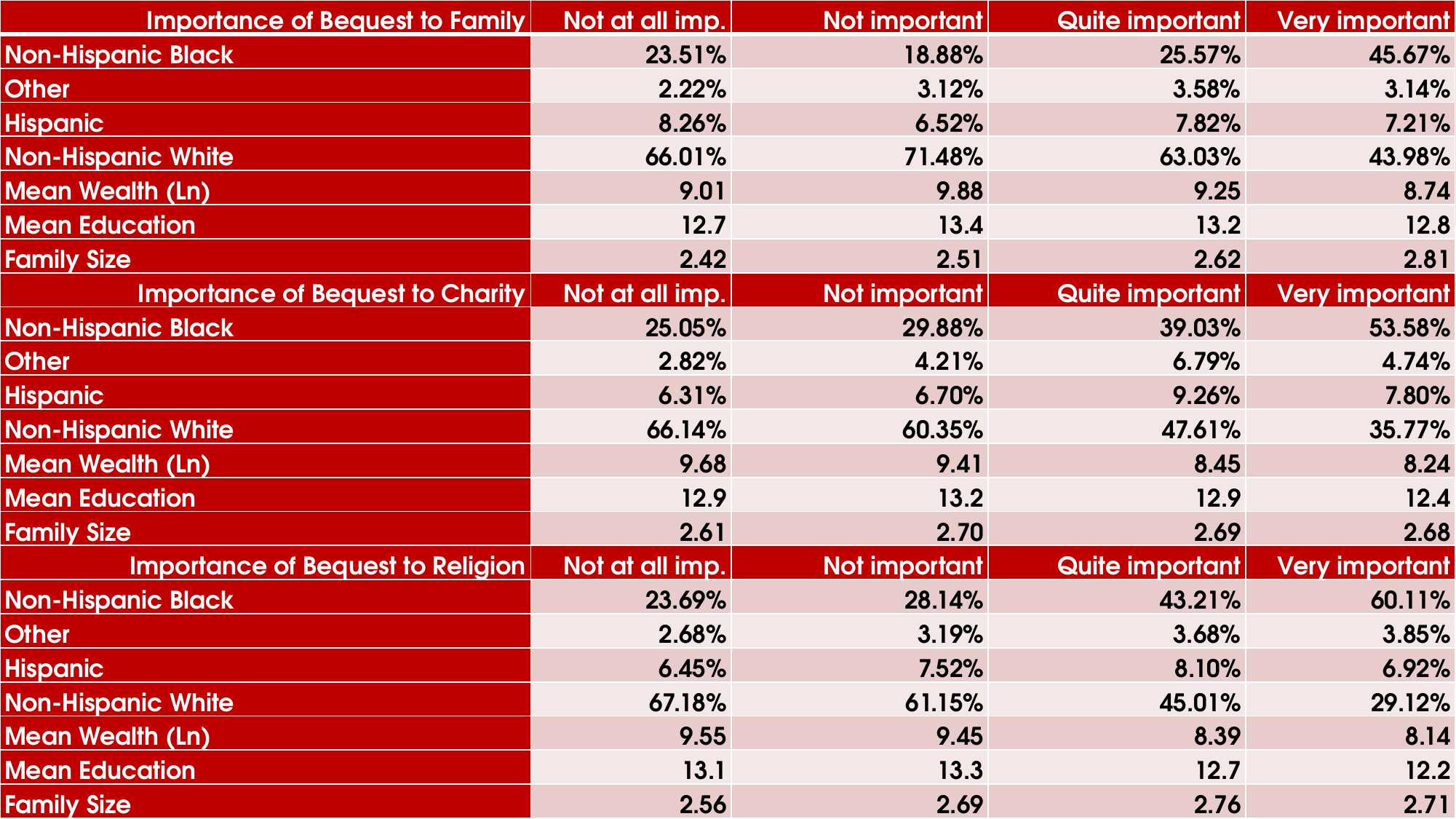

| Importance of Bequest to Family | Not at all imp. | Not important | Quite important | Very important |
| --- | --- | --- | --- | --- |
| Non-Hispanic Black | 23.51% | 18.88% | 25.57% | 45.67% |
| Other | 2.22% | 3.12% | 3.58% | 3.14% |
| Hispanic | 8.26% | 6.52% | 7.82% | 7.21% |
| Non-Hispanic White | 66.01% | 71.48% | 63.03% | 43.98% |
| Mean Wealth (Ln) | 9.01 | 9.88 | 9.25 | 8.74 |
| Mean Education | 12.7 | 13.4 | 13.2 | 12.8 |
| Family Size | 2.42 | 2.51 | 2.62 | 2.81 |
| Importance of Bequest to Charity | Not at all imp. | Not important | Quite important | Very important |
| Non-Hispanic Black | 25.05% | 29.88% | 39.03% | 53.58% |
| Other | 2.82% | 4.21% | 6.79% | 4.74% |
| Hispanic | 6.31% | 6.70% | 9.26% | 7.80% |
| Non-Hispanic White | 66.14% | 60.35% | 47.61% | 35.77% |
| Mean Wealth (Ln) | 9.68 | 9.41 | 8.45 | 8.24 |
| Mean Education | 12.9 | 13.2 | 12.9 | 12.4 |
| Family Size | 2.61 | 2.70 | 2.69 | 2.68 |
| Importance of Bequest to Religion | Not at all imp. | Not important | Quite important | Very important |
| Non-Hispanic Black | 23.69% | 28.14% | 43.21% | 60.11% |
| Other | 2.68% | 3.19% | 3.68% | 3.85% |
| Hispanic | 6.45% | 7.52% | 8.10% | 6.92% |
| Non-Hispanic White | 67.18% | 61.15% | 45.01% | 29.12% |
| Mean Wealth (Ln) | 9.55 | 9.45 | 8.39 | 8.14 |
| Mean Education | 13.1 | 13.3 | 12.7 | 12.2 |
| Family Size | 2.56 | 2.69 | 2.76 | 2.71 |
# Descriptive Statistics